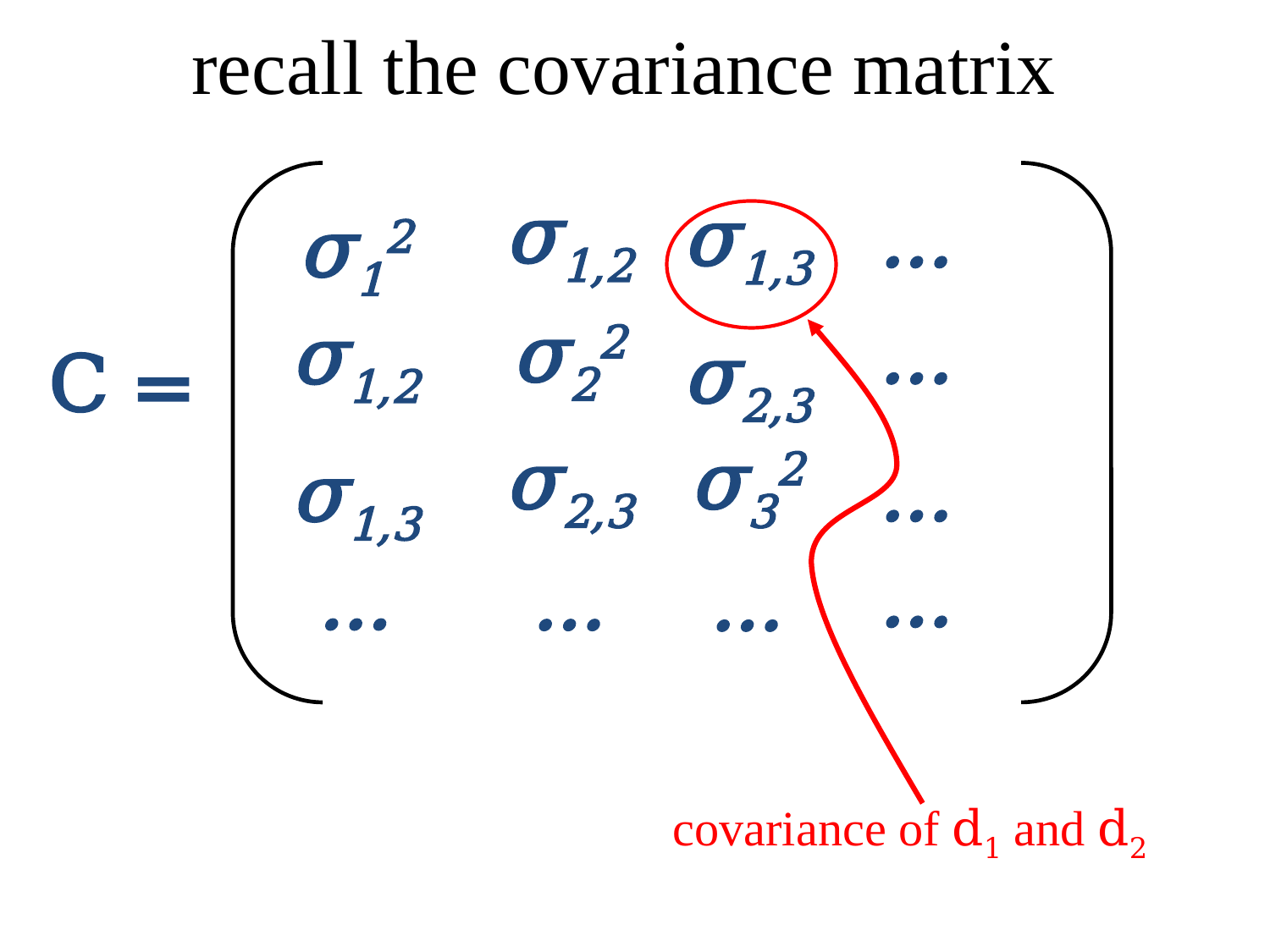

# recall the covariance matrix

…
σ1,2
σ1,3
σ12

…
σ22
σ1,2

σ2,3
C =
σ2,3
σ32
…
σ1,3
…
…
…
…
covariance of d1 and d2